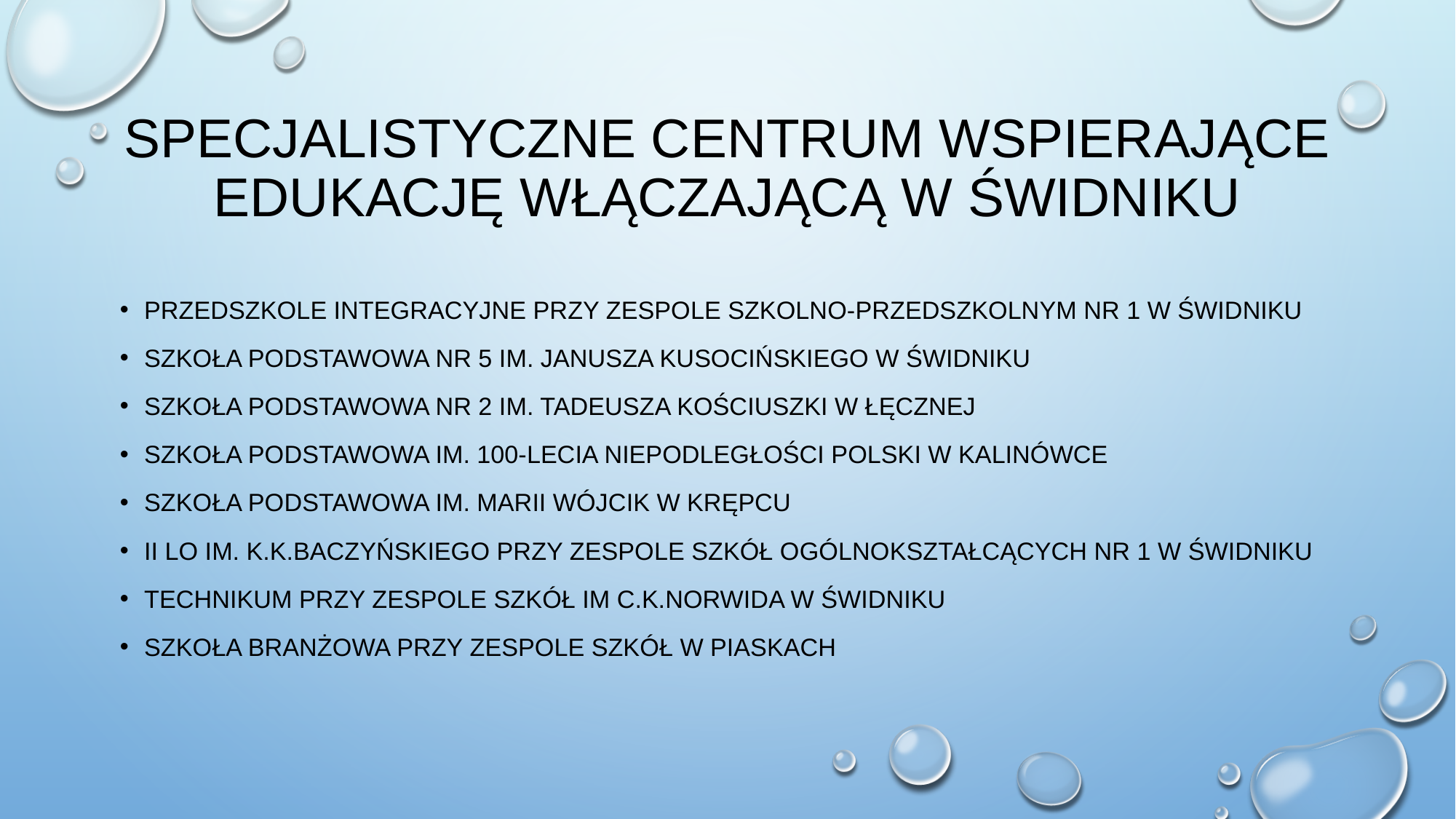

# SPECJALISTYCZNE CENTRUM WSPIERAJĄCE EDUKACJĘ WŁĄCZAJĄCĄ W ŚWIDNIKU
PRZEDSZKOLE INTEGRACYJNE PRZY ZESPOLE SZKOLNO-PRZEDSZKOLNYM NR 1 W ŚWIDNIKU
SZKOŁA PODSTAWOWA NR 5 IM. JANUSZA KUSOCIŃSKIEGO W ŚWIDNIKU
SZKOŁA PODSTAWOWA NR 2 IM. TADEUSZA KOŚCIUSZKI W ŁĘCZNEJ
SZKOŁA PODSTAWOWA IM. 100-LECIA NIEPODLEGŁOŚCI POLSKI W KALINÓWCE
SZKOŁA PODSTAWOWA IM. MARII WÓJCIK W KRĘPCU
II LO IM. K.K.BACZYŃSKIEGO PRZY ZESPOLE SZKÓŁ OGÓLNOKSZTAŁCĄCYCH NR 1 W ŚWIDNIKU
TECHNIKUM PRZY ZESPOLE SZKÓŁ IM C.K.NORWIDA W ŚWIDNIKU
SZKOŁA BRANŻOWA PRZY ZESPOLE SZKÓŁ W PIASKACH